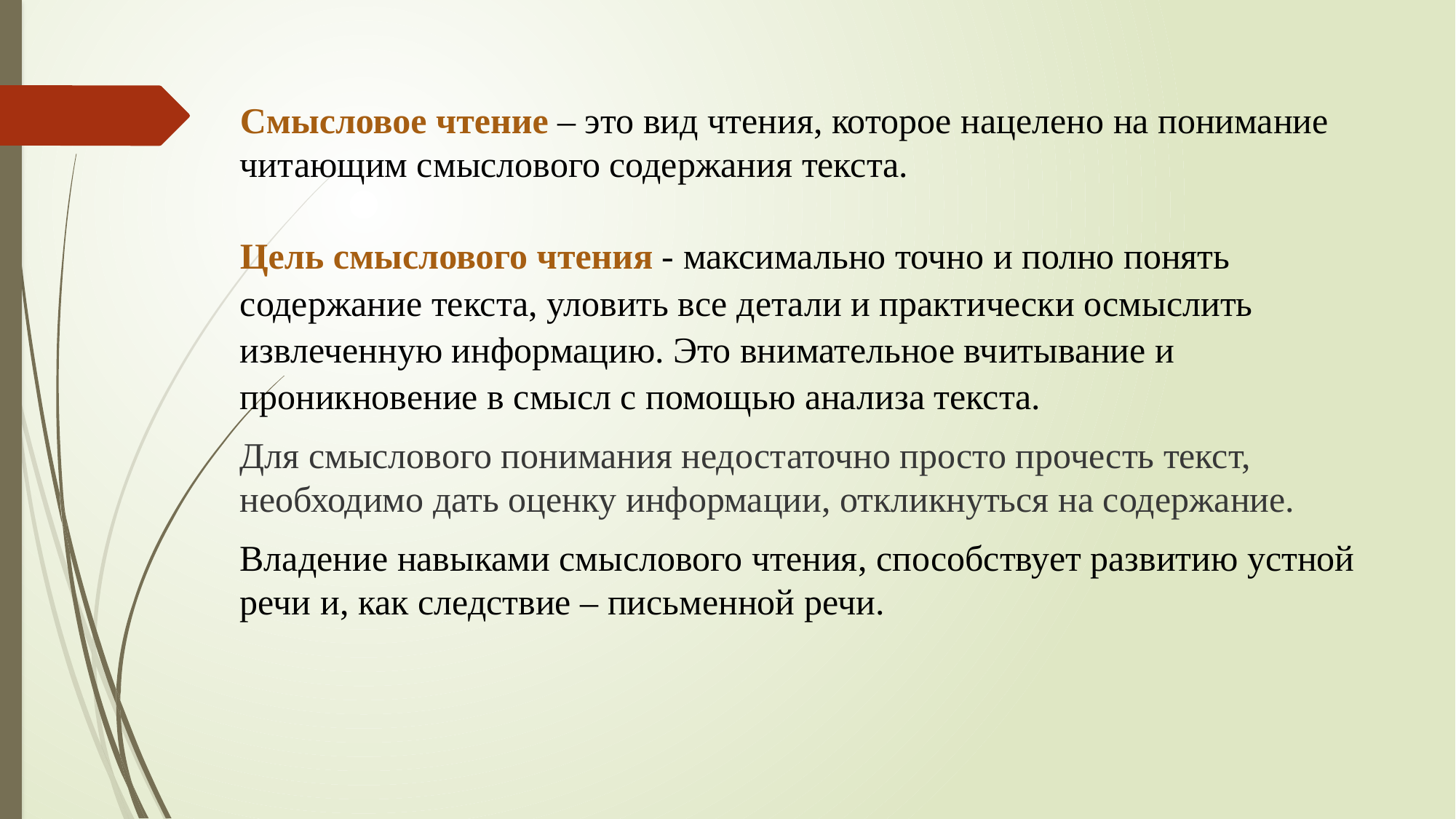

Смысловое чтение – это вид чтения, которое нацелено на понимание читающим смыслового содержания текста.
Цель смыслового чтения - максимально точно и полно понять содержание текста, уловить все детали и практически осмыслить извлеченную информацию. Это внимательное вчитывание и проникновение в смысл с помощью анализа текста.
Для смыслового понимания недостаточно просто прочесть текст, необходимо дать оценку информации, откликнуться на содержание.
Владение навыками смыслового чтения, способствует развитию устной речи и, как следствие – письменной речи.